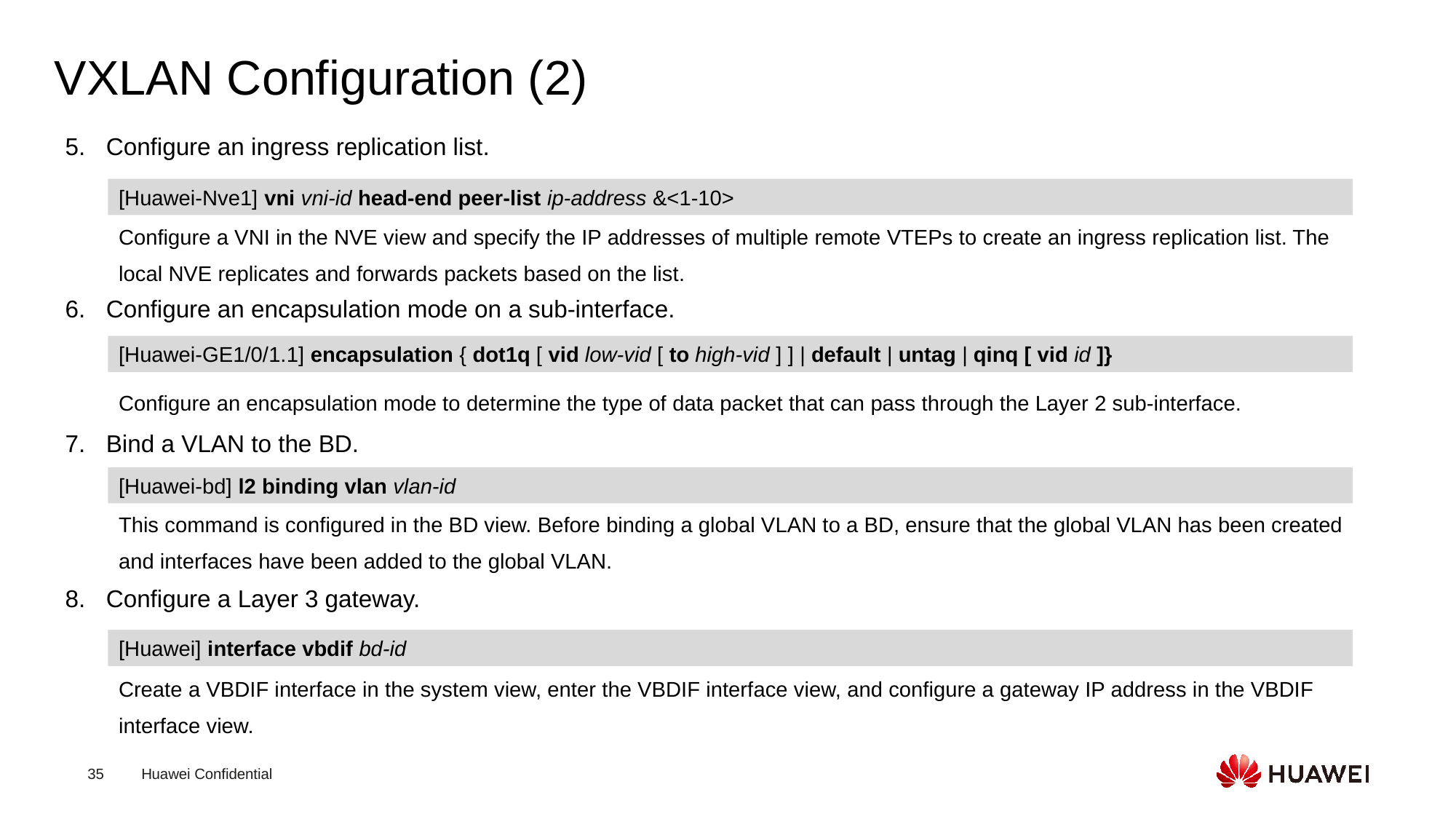

# VXLAN Configuration (2)
Configure an ingress replication list.
[Huawei-Nve1] vni vni-id head-end peer-list ip-address &<1-10>
Configure a VNI in the NVE view and specify the IP addresses of multiple remote VTEPs to create an ingress replication list. The local NVE replicates and forwards packets based on the list.
Configure an encapsulation mode on a sub-interface.
[Huawei-GE1/0/1.1] encapsulation { dot1q [ vid low-vid [ to high-vid ] ] | default | untag | qinq [ vid id ]}
Configure an encapsulation mode to determine the type of data packet that can pass through the Layer 2 sub-interface.
Bind a VLAN to the BD.
[Huawei-bd] l2 binding vlan vlan-id
This command is configured in the BD view. Before binding a global VLAN to a BD, ensure that the global VLAN has been created and interfaces have been added to the global VLAN.
Configure a Layer 3 gateway.
[Huawei] interface vbdif bd-id
Create a VBDIF interface in the system view, enter the VBDIF interface view, and configure a gateway IP address in the VBDIF interface view.